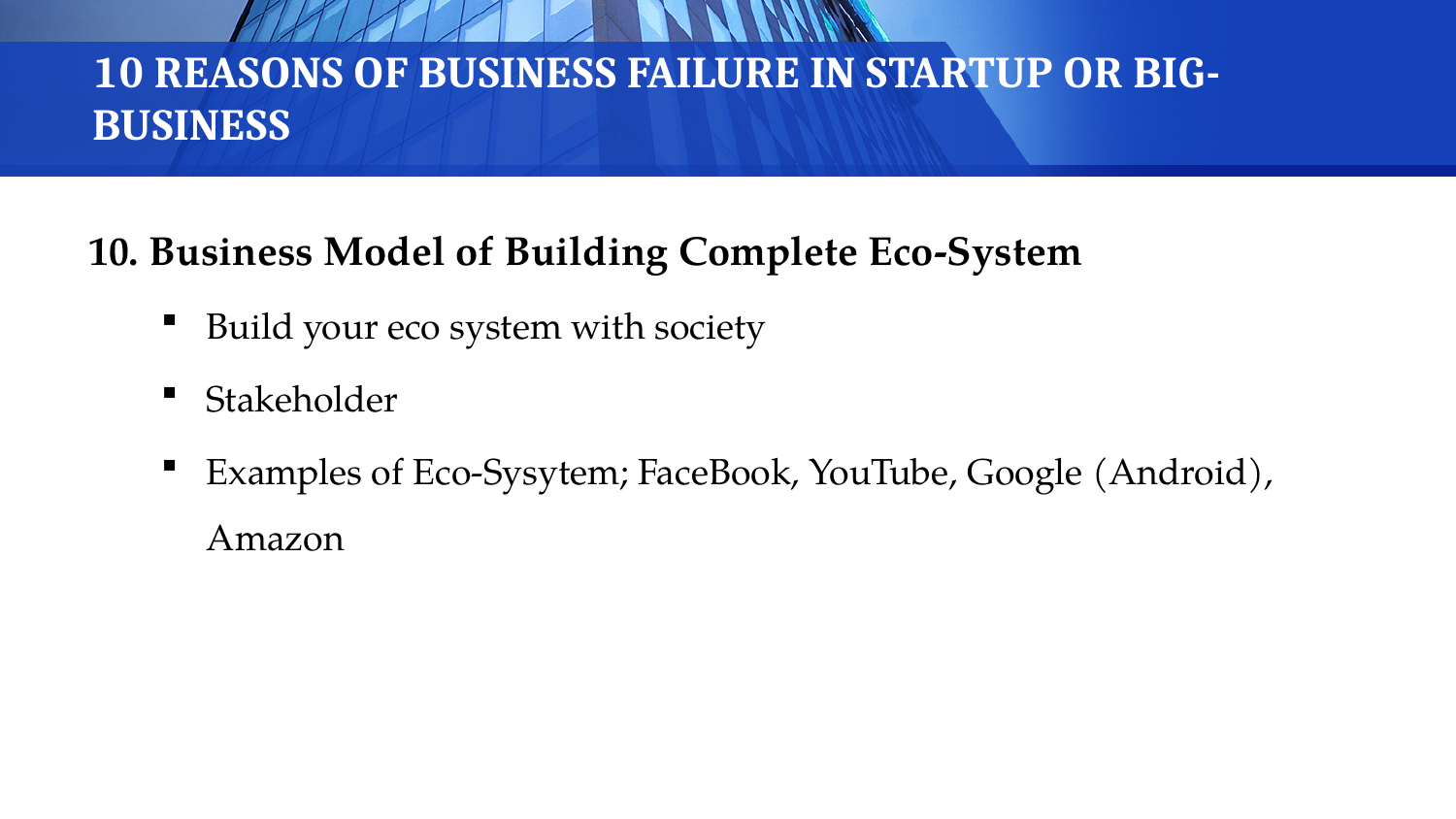

# 10 REASONS OF BUSINESS FAILURE IN STARTUP OR BIG-BUSINESS
10. Business Model of Building Complete Eco-System
Build your eco system with society
Stakeholder
Examples of Eco-Sysytem; FaceBook, YouTube, Google (Android), Amazon